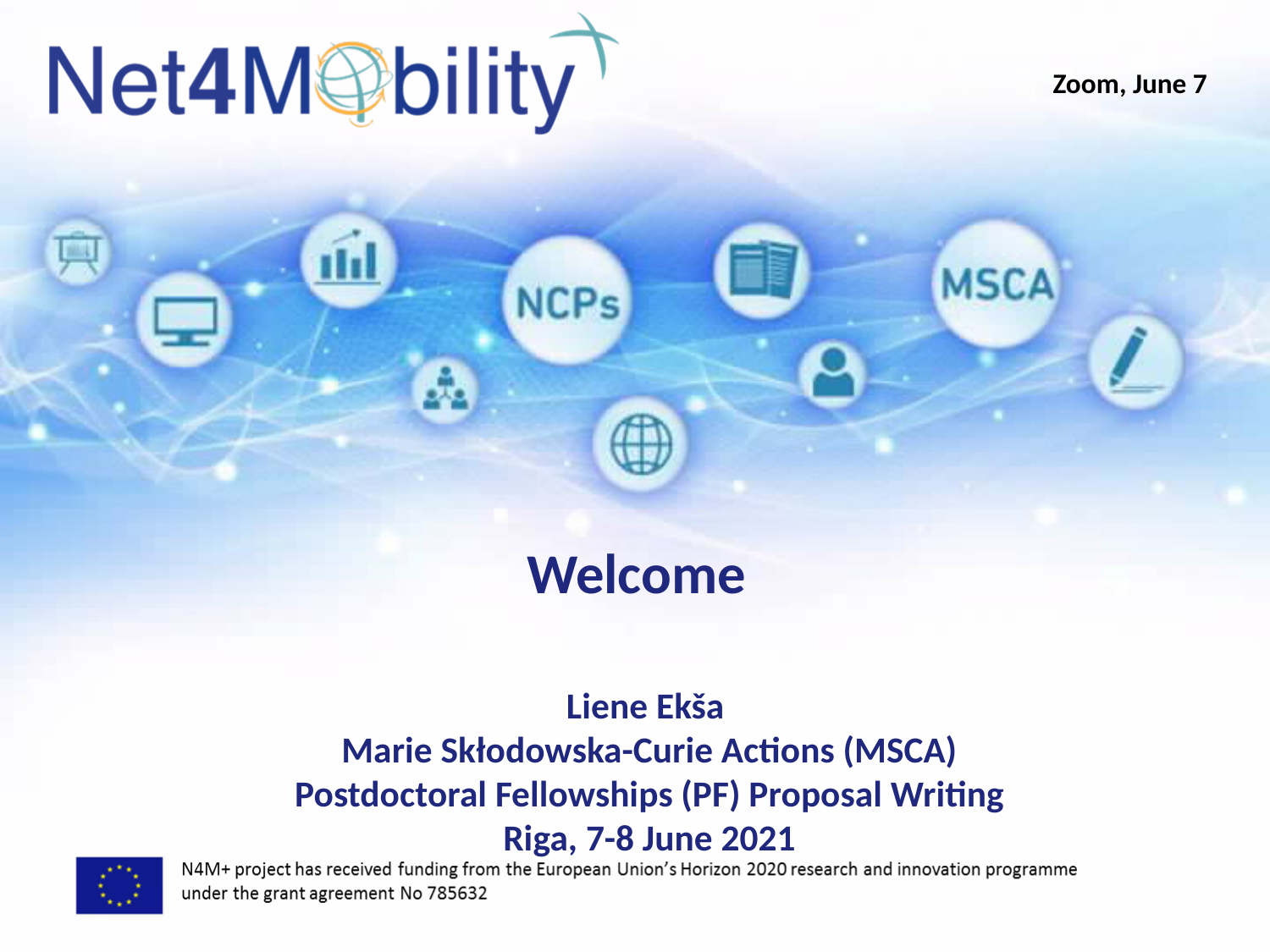

Zoom, June 7
# Welcome
Liene Ekša
Marie Skłodowska-Curie Actions (MSCA)
Postdoctoral Fellowships (PF) Proposal Writing
Riga, 7-8 June 2021